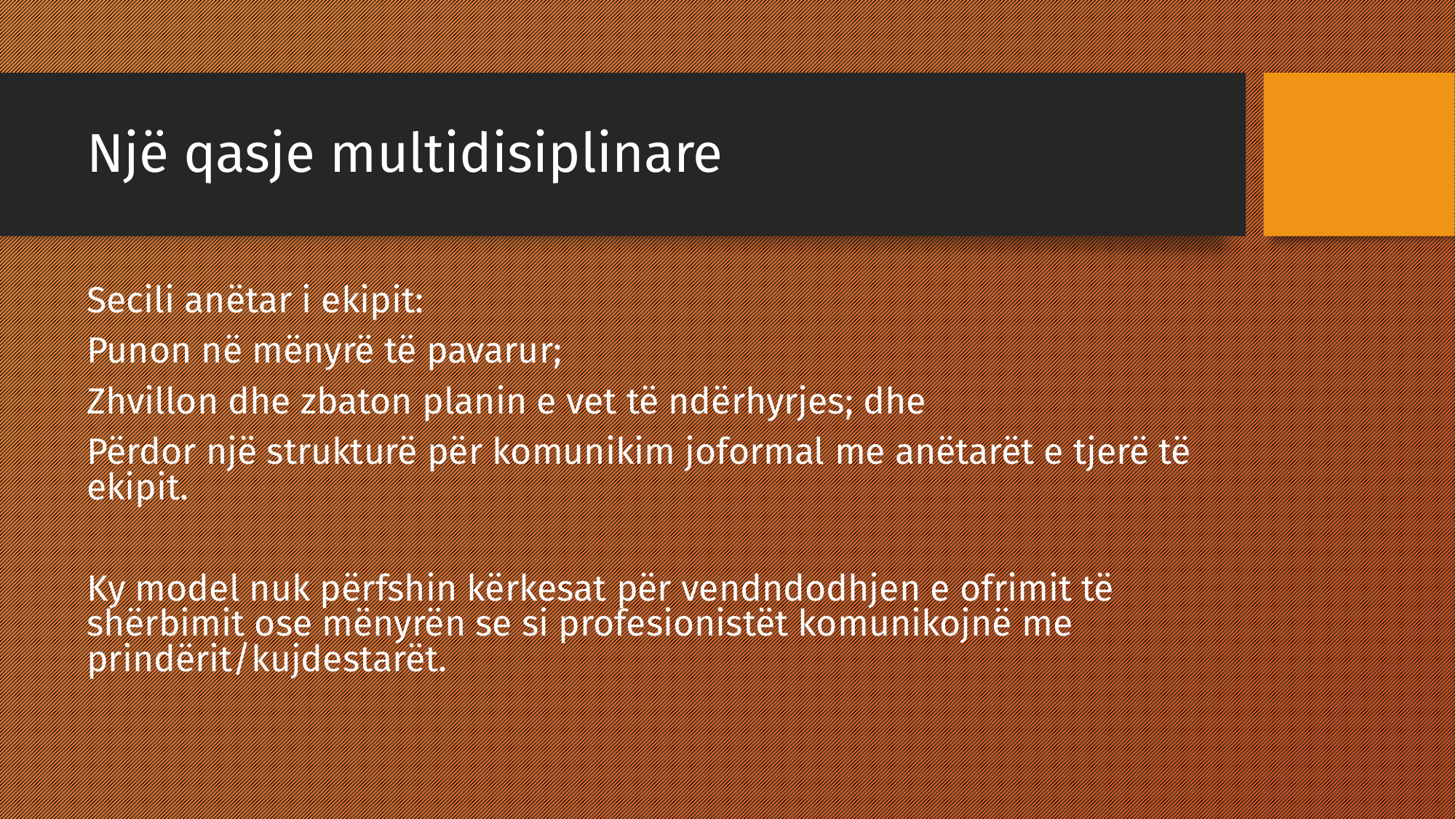

# Një qasje multidisiplinare
Secili anëtar i ekipit:
Punon në mënyrë të pavarur;
Zhvillon dhe zbaton planin e vet të ndërhyrjes; dhe
Përdor një strukturë për komunikim joformal me anëtarët e tjerë të ekipit.

Ky model nuk përfshin kërkesat për vendndodhjen e ofrimit të shërbimit ose mënyrën se si profesionistët komunikojnë me prindërit/kujdestarët.